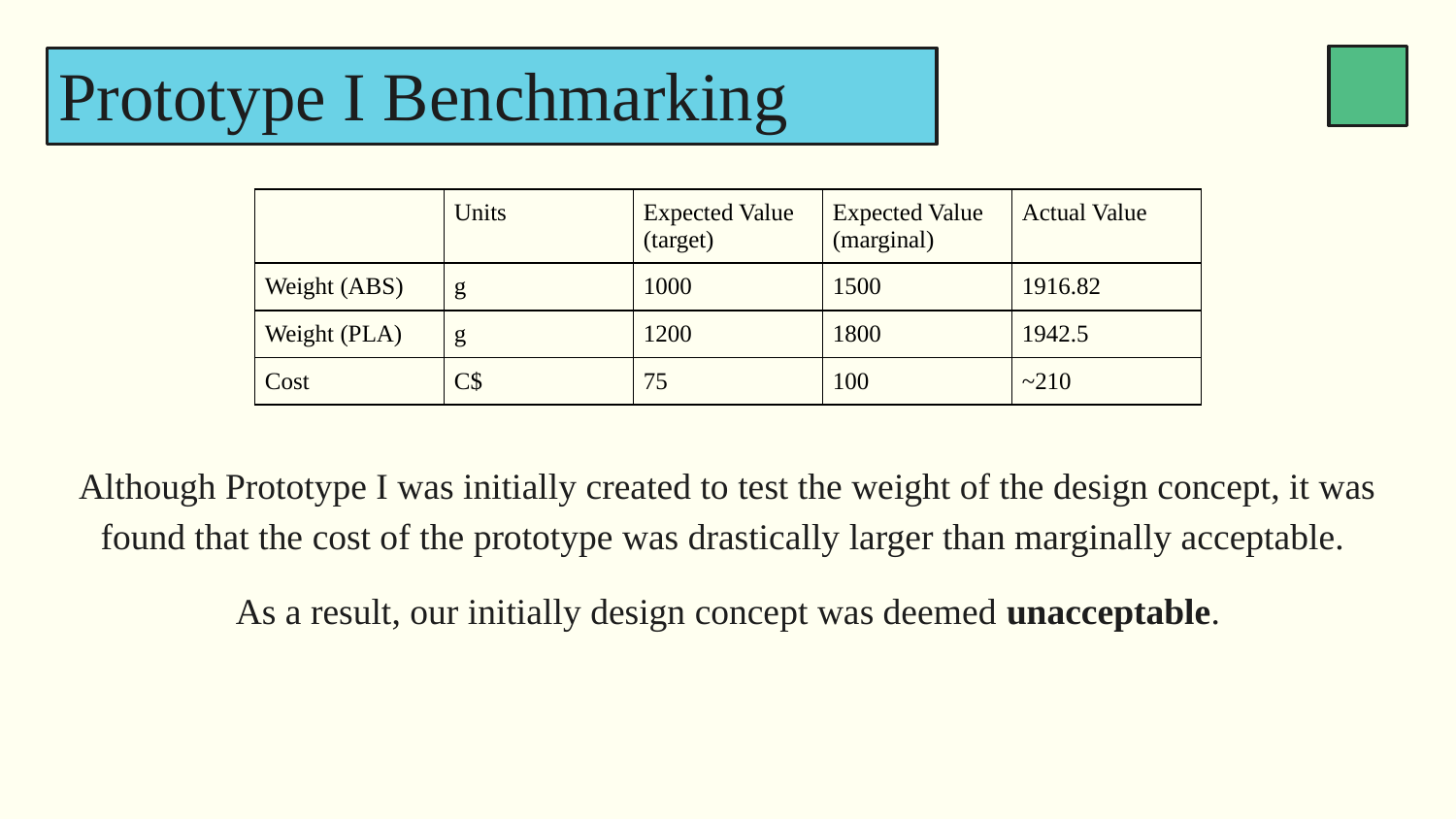

# Prototype I Benchmarking
|  | Units | Expected Value (target) | Expected Value (marginal) | Actual Value |
| --- | --- | --- | --- | --- |
| Weight (ABS) | g | 1000 | 1500 | 1916.82 |
| Weight (PLA) | g | 1200 | 1800 | 1942.5 |
| Cost | C$ | 75 | 100 | ~210 |
Although Prototype I was initially created to test the weight of the design concept, it was found that the cost of the prototype was drastically larger than marginally acceptable.
As a result, our initially design concept was deemed unacceptable.